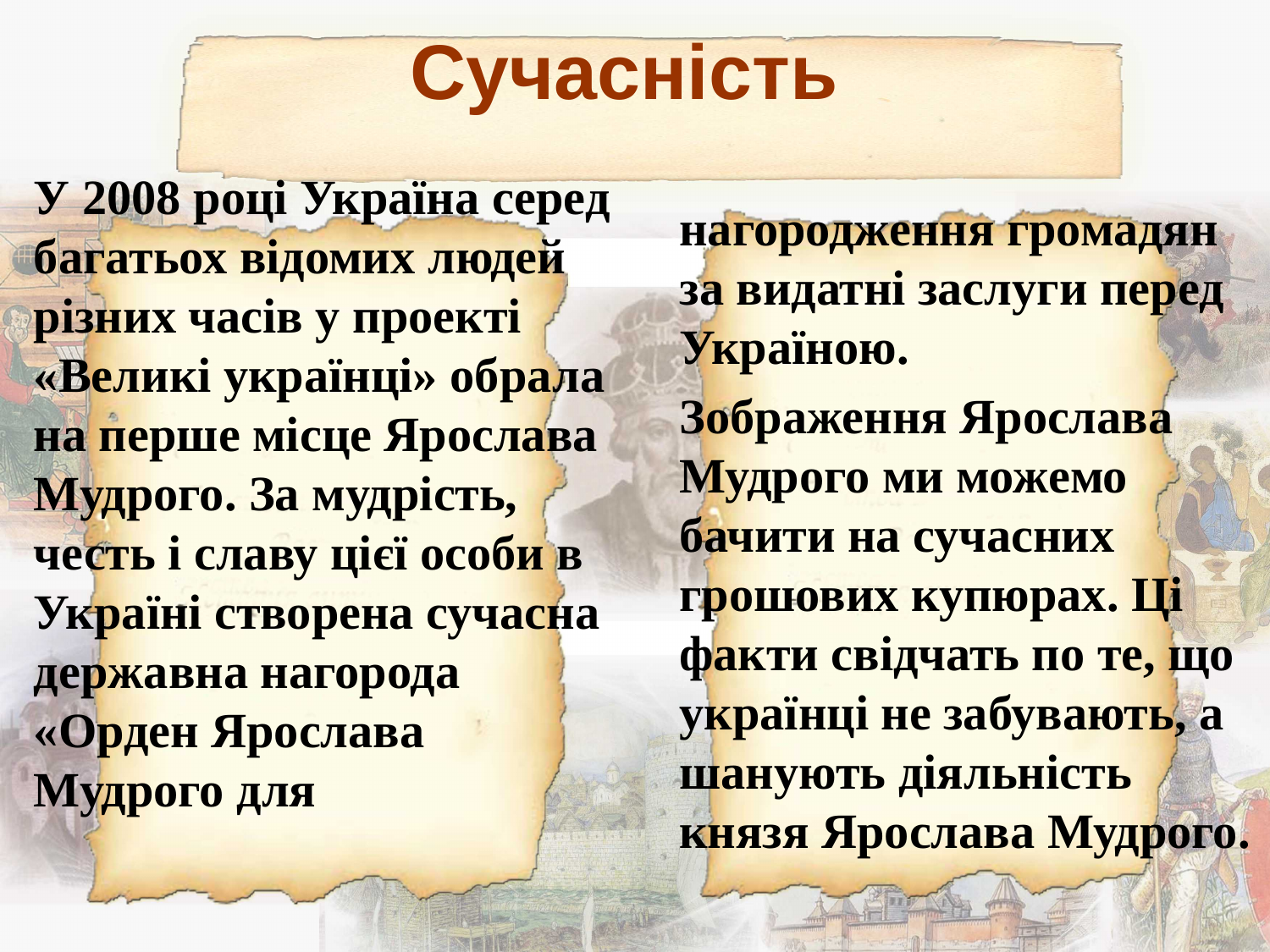

# Сучасність
У 2008 році Україна серед багатьох відомих людей різних часів у проекті «Великі українці» обрала на перше місце Ярослава Мудрого. За мудрість, честь і славу цієї особи в Україні створена сучасна державна нагорода «Орден Ярослава Мудрого для
нагородження громадян за видатні заслуги перед Україною.
Зображення Ярослава Мудрого ми можемо бачити на сучасних  грошових купюрах. Ці факти свідчать по те, що українці не забувають, а шанують діяльність князя Ярослава Мудрого.